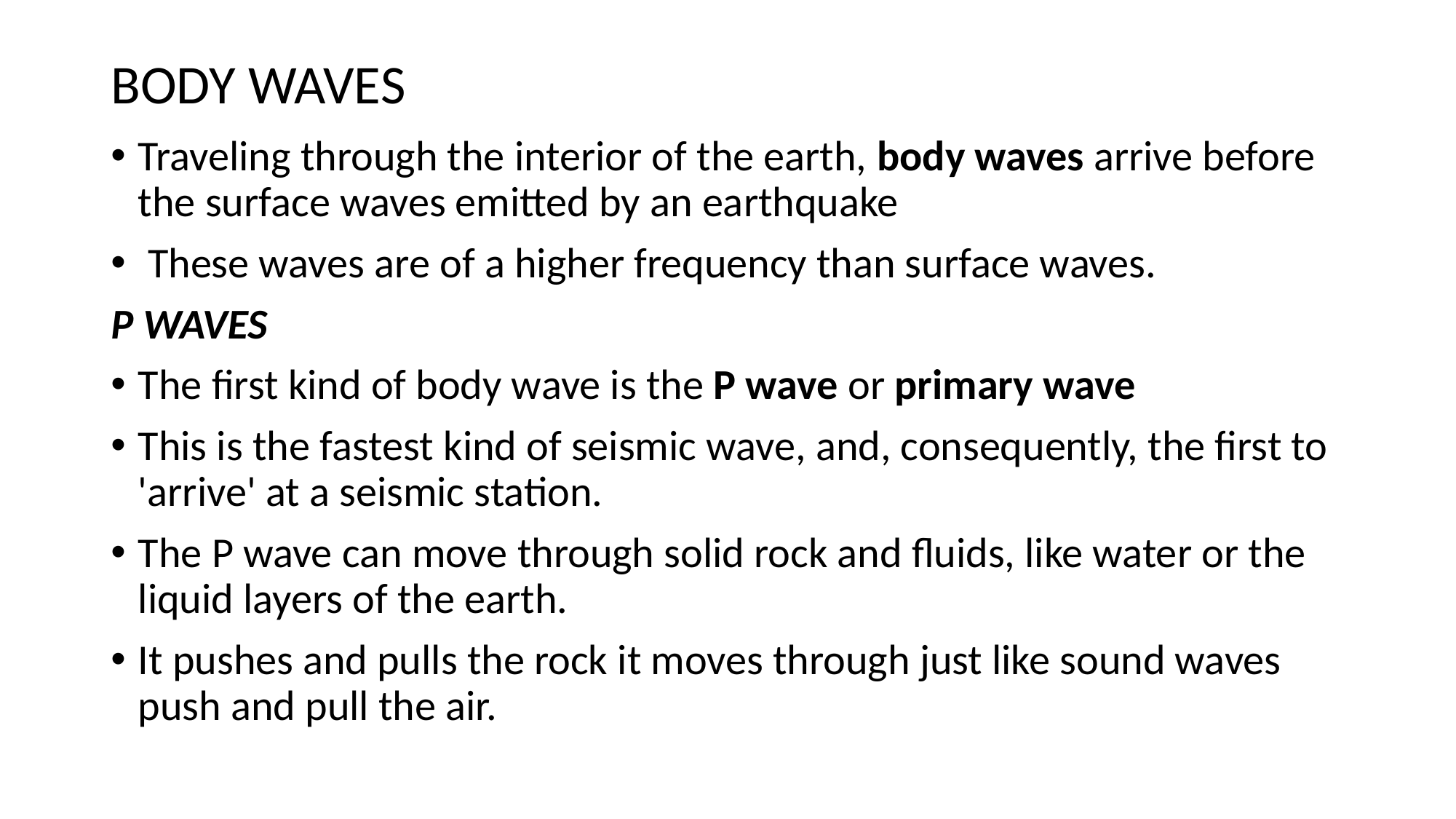

# BODY WAVES
Traveling through the interior of the earth, body waves arrive before the surface waves emitted by an earthquake
 These waves are of a higher frequency than surface waves.
P WAVES
The first kind of body wave is the P wave or primary wave
This is the fastest kind of seismic wave, and, consequently, the first to 'arrive' at a seismic station.
The P wave can move through solid rock and fluids, like water or the liquid layers of the earth.
It pushes and pulls the rock it moves through just like sound waves push and pull the air.